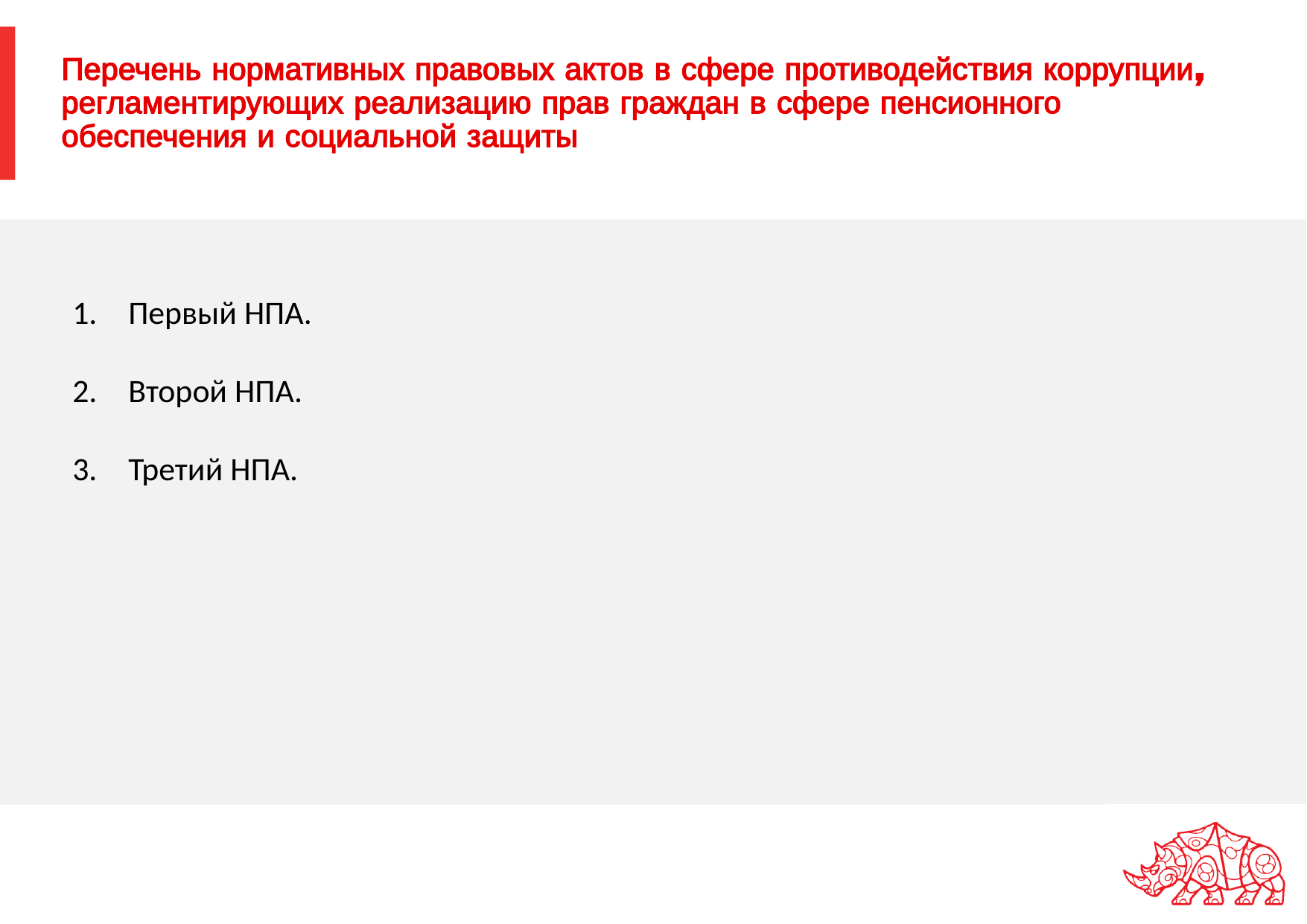

# Перечень нормативных правовых актов в сфере противодействия коррупции, регламентирующих реализацию прав граждан в сфере пенсионного обеспечения и социальной защиты
Первый НПА.

Второй НПА.

Третий НПА.